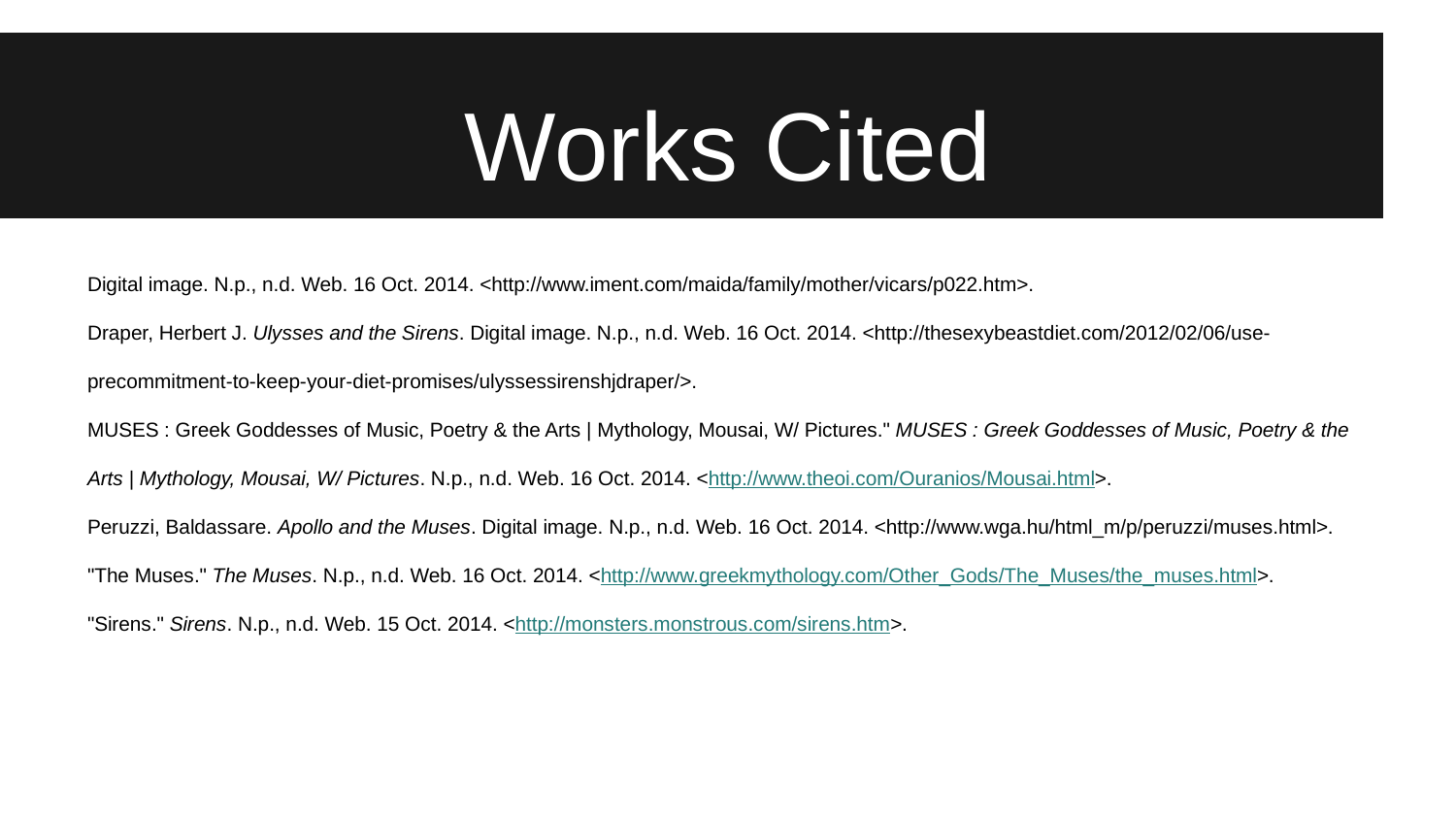

# Works Cited
Digital image. N.p., n.d. Web. 16 Oct. 2014. <http://www.iment.com/maida/family/mother/vicars/p022.htm>.
Draper, Herbert J. Ulysses and the Sirens. Digital image. N.p., n.d. Web. 16 Oct. 2014. <http://thesexybeastdiet.com/2012/02/06/use-precommitment-to-keep-your-diet-promises/ulyssessirenshjdraper/>.
MUSES : Greek Goddesses of Music, Poetry & the Arts | Mythology, Mousai, W/ Pictures." MUSES : Greek Goddesses of Music, Poetry & the Arts | Mythology, Mousai, W/ Pictures. N.p., n.d. Web. 16 Oct. 2014. <http://www.theoi.com/Ouranios/Mousai.html>.
Peruzzi, Baldassare. Apollo and the Muses. Digital image. N.p., n.d. Web. 16 Oct. 2014. <http://www.wga.hu/html_m/p/peruzzi/muses.html>.
"The Muses." The Muses. N.p., n.d. Web. 16 Oct. 2014. <http://www.greekmythology.com/Other_Gods/The_Muses/the_muses.html>.
"Sirens." Sirens. N.p., n.d. Web. 15 Oct. 2014. <http://monsters.monstrous.com/sirens.htm>.